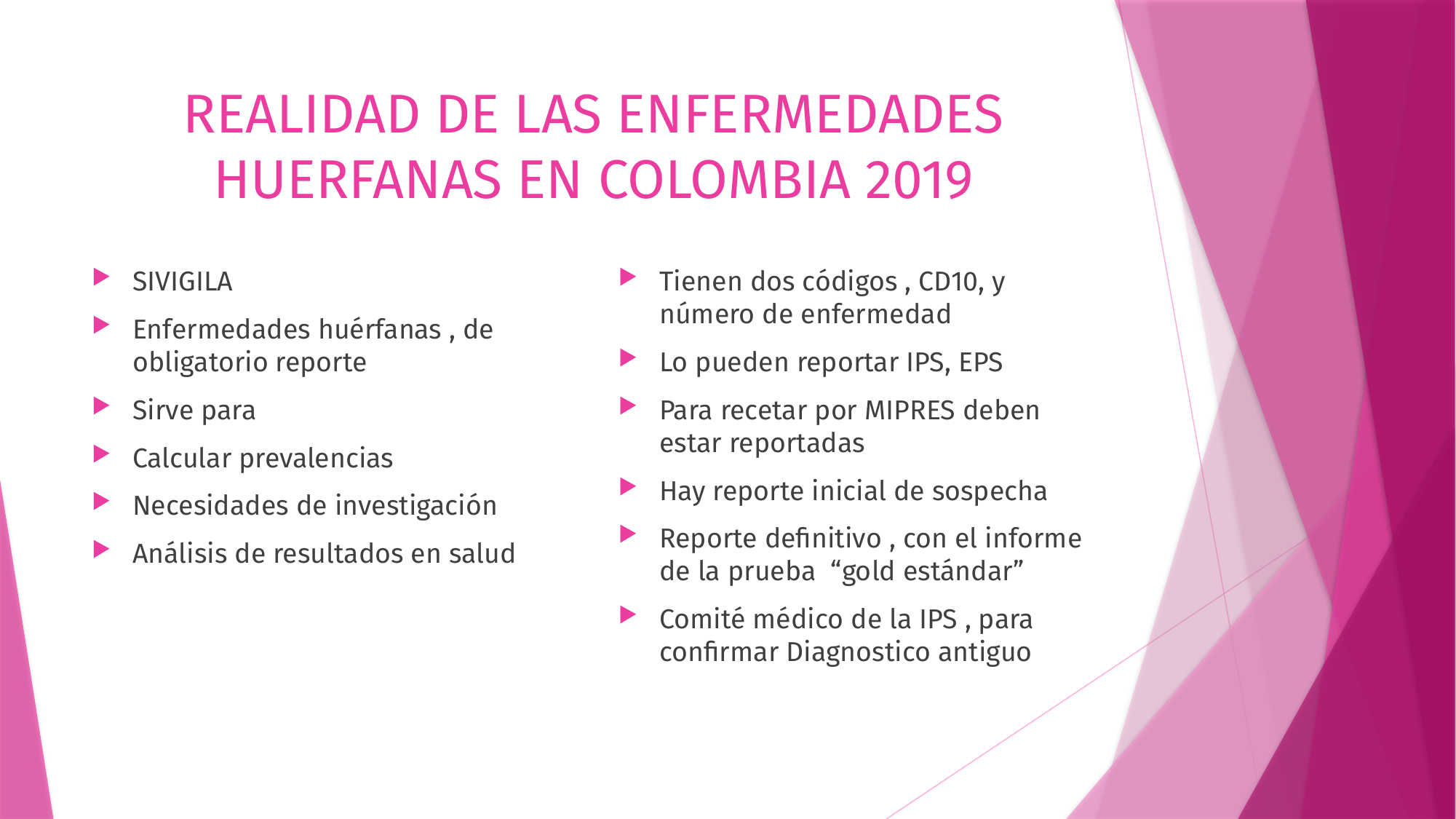

# REALIDAD DE LAS ENFERMEDADES HUERFANAS EN COLOMBIA 2019
SIVIGILA
Enfermedades huérfanas , de obligatorio reporte
Sirve para
Calcular prevalencias
Necesidades de investigación
Análisis de resultados en salud
Tienen dos códigos , CD10, y número de enfermedad
Lo pueden reportar IPS, EPS
Para recetar por MIPRES deben estar reportadas
Hay reporte inicial de sospecha
Reporte definitivo , con el informe de la prueba  “gold estándar”
Comité médico de la IPS , para confirmar Diagnostico antiguo